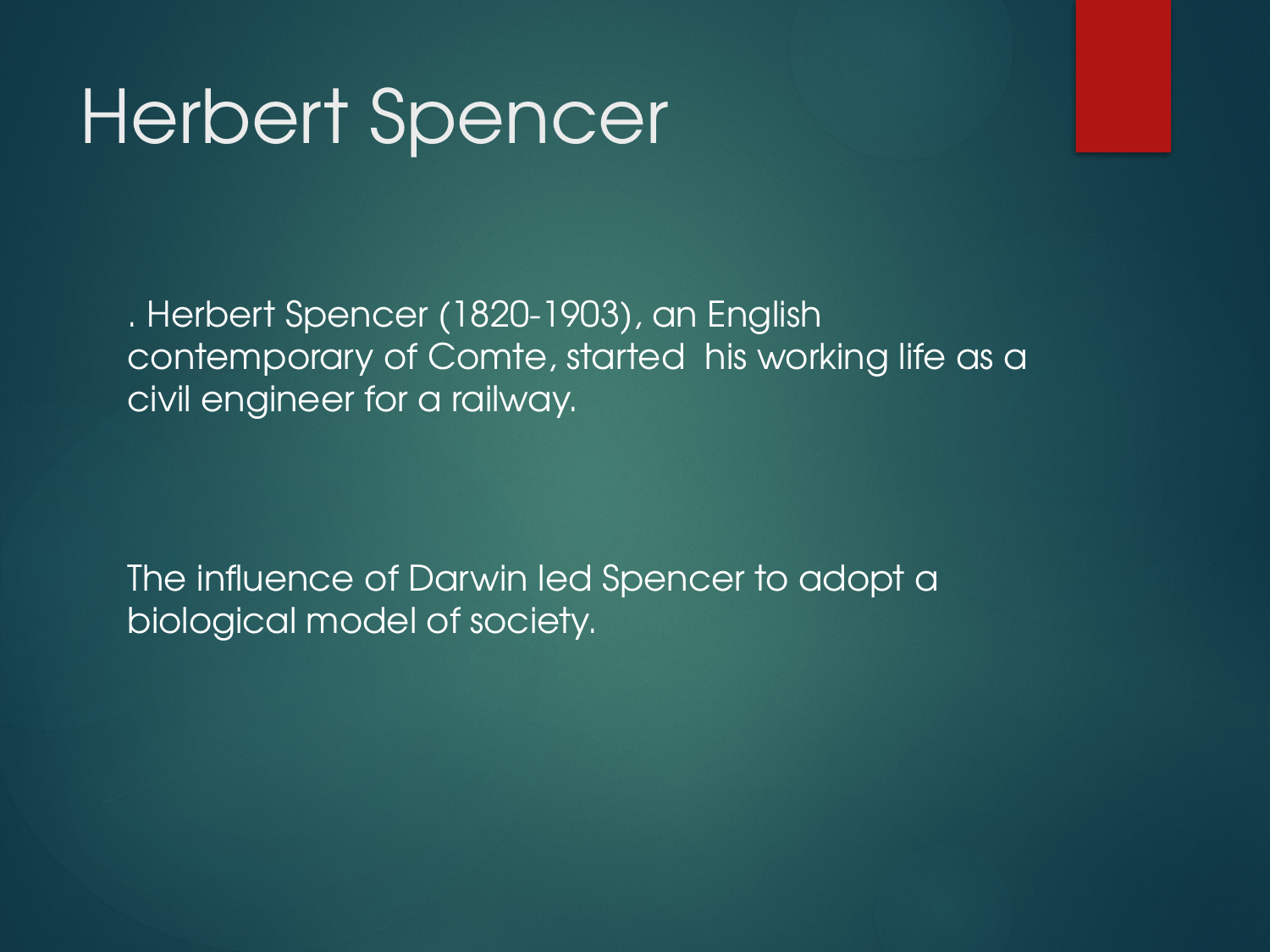

# Herbert Spencer
. Herbert Spencer (1820-1903), an English contemporary of Comte, started  his working life as a civil engineer for a railway.

The influence of Darwin led Spencer to adopt a biological model of society.